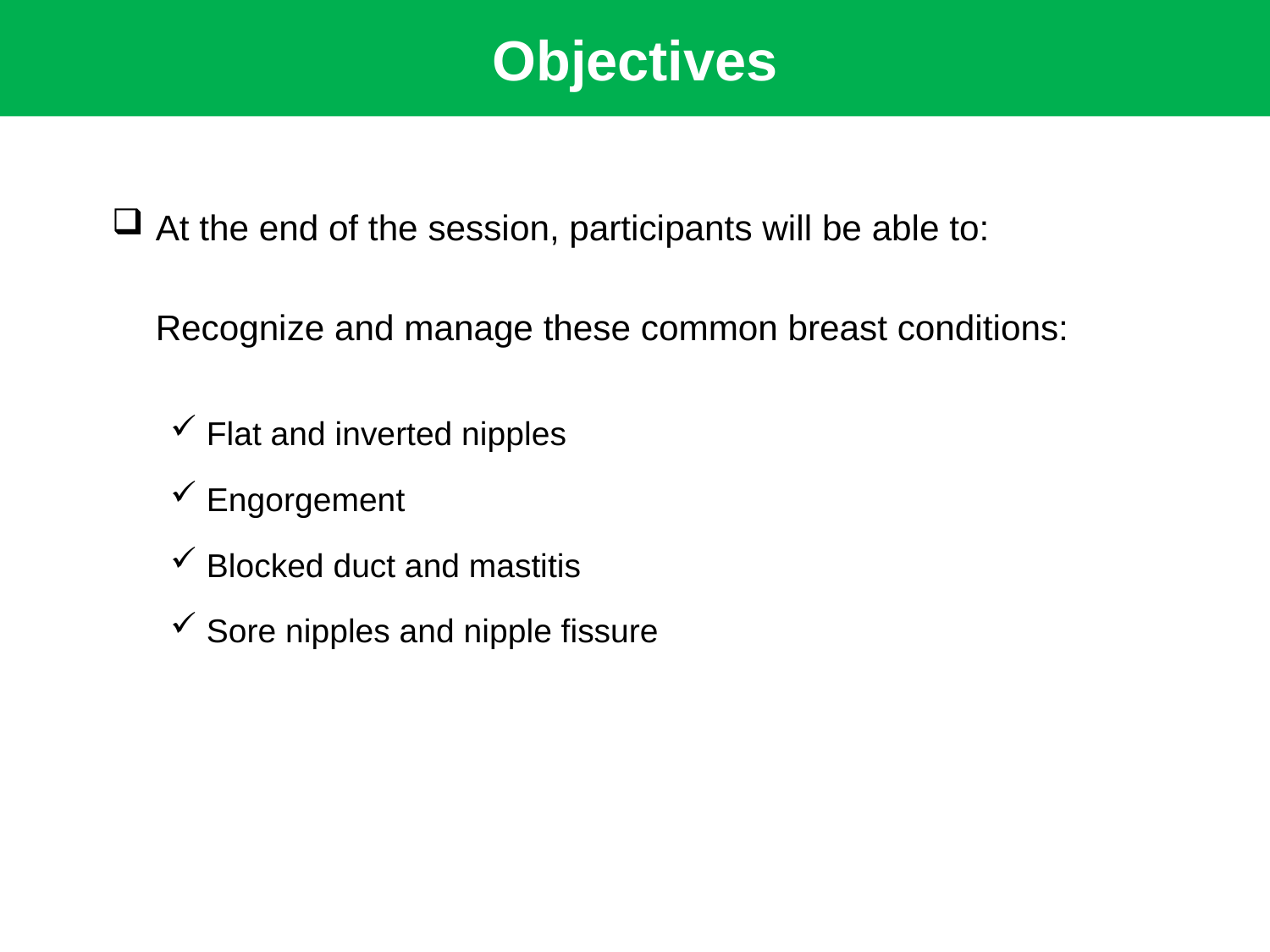

Objectives
At the end of the session, participants will be able to:

	Recognize and manage these common breast conditions:

Flat and inverted nipples
Engorgement
Blocked duct and mastitis
Sore nipples and nipple fissure